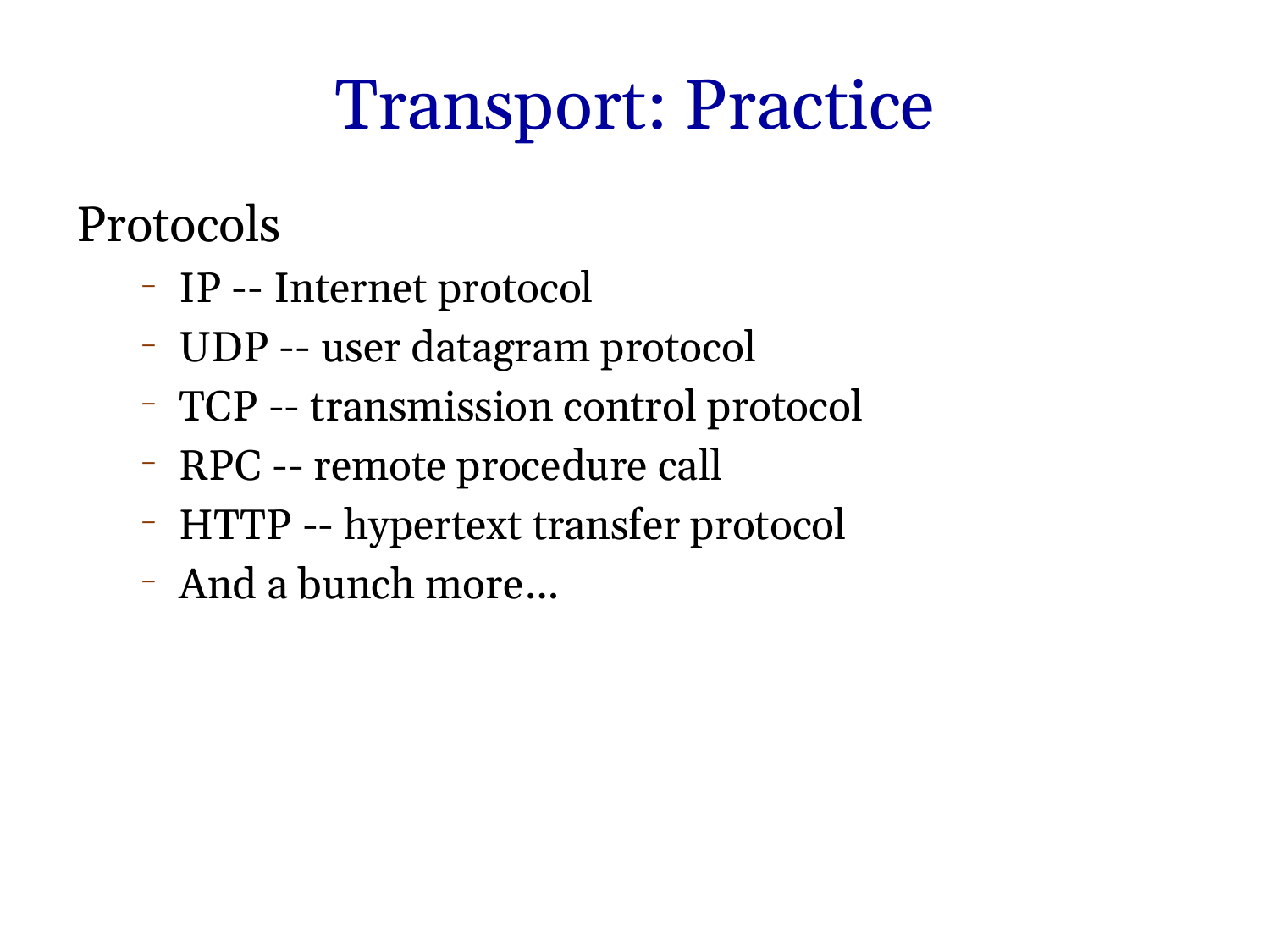

# Transport: Practice
Protocols
IP -- Internet protocol
UDP -- user datagram protocol
TCP -- transmission control protocol
RPC -- remote procedure call
HTTP -- hypertext transfer protocol
And a bunch more…